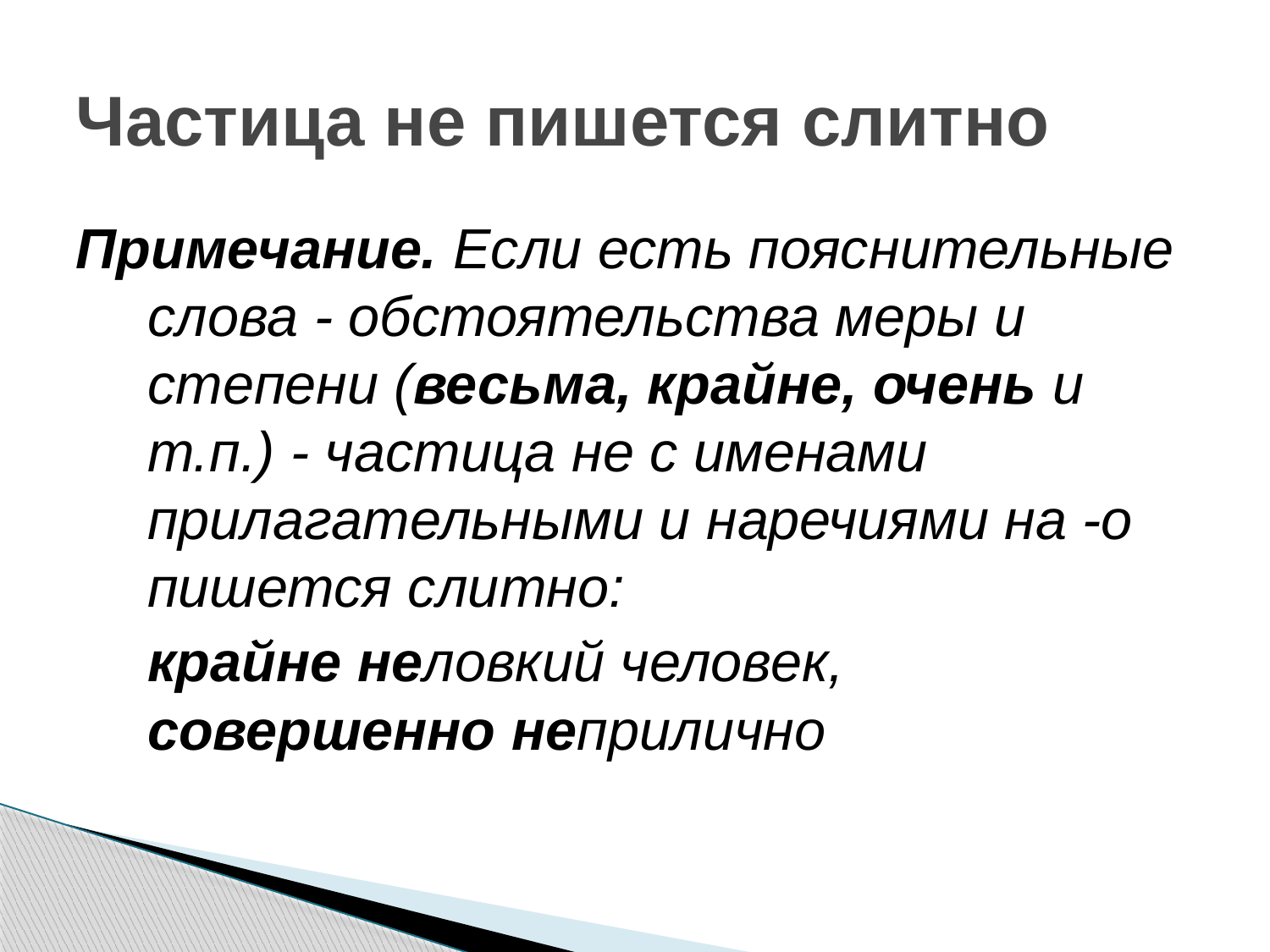

# Частица не пишется слитно
Примечание. Если есть пояснительные слова - обстоятельства меры и степени (весьма, крайне, очень и т.п.) - частица не с именами прилагательными и наречиями на -о пишется слитно:
	крайне неловкий человек, совершенно неприлично